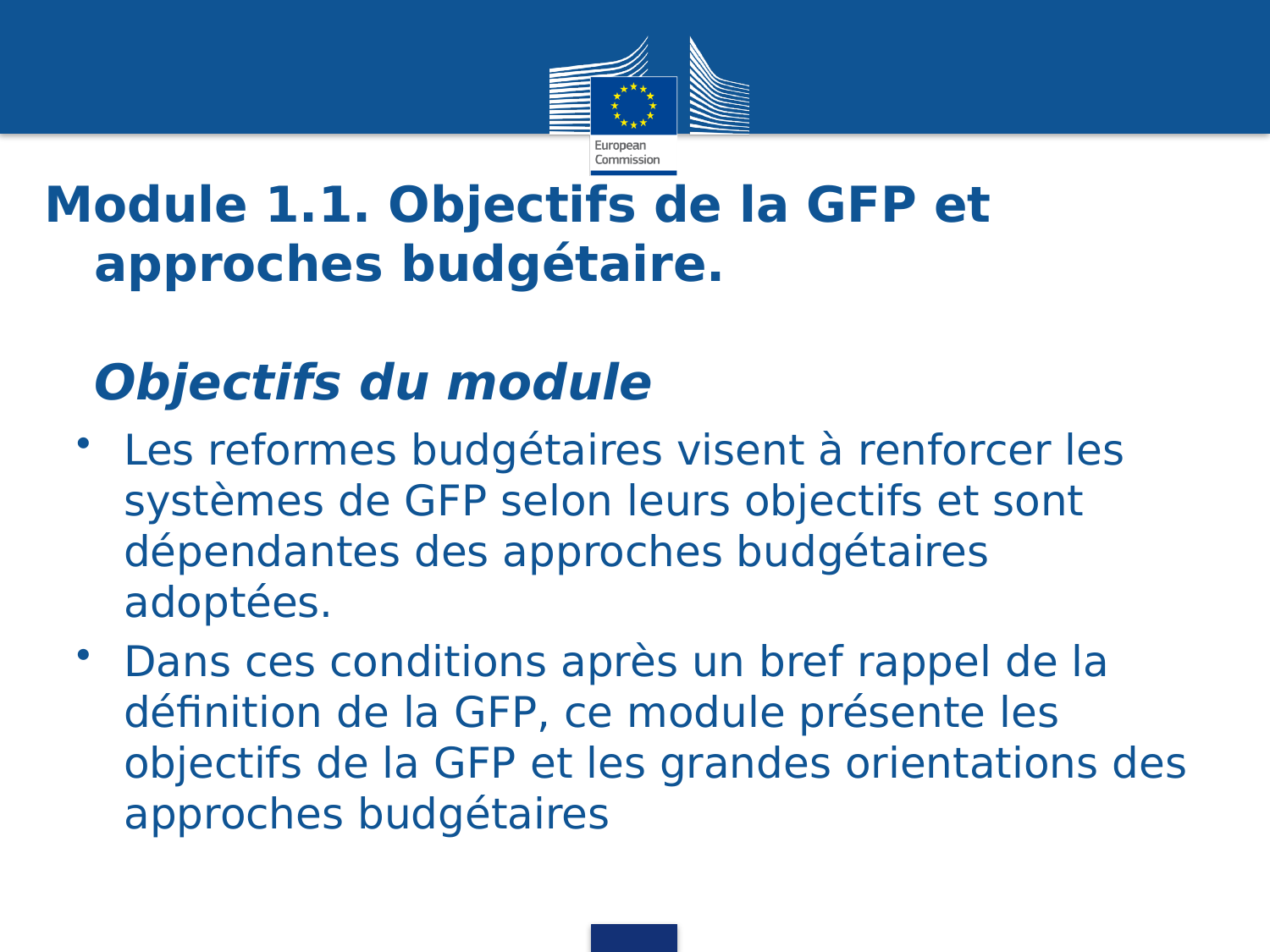

# Module 1.1. Objectifs de la GFP et approches budgétaire. Objectifs du module
Les reformes budgétaires visent à renforcer les systèmes de GFP selon leurs objectifs et sont dépendantes des approches budgétaires adoptées.
Dans ces conditions après un bref rappel de la définition de la GFP, ce module présente les objectifs de la GFP et les grandes orientations des approches budgétaires